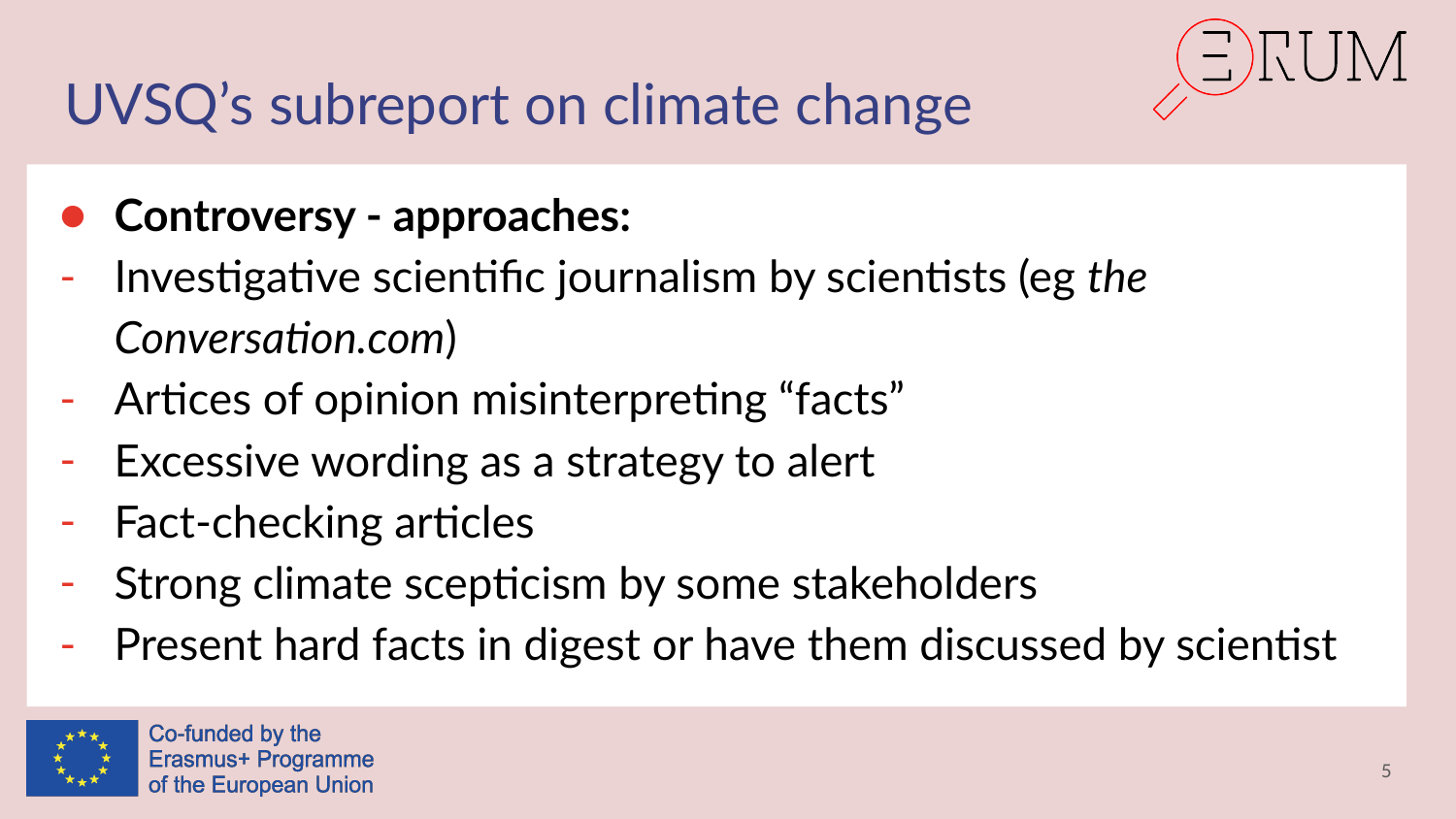

# UVSQ’s subreport on climate change
Controversy - approaches:
Investigative scientific journalism by scientists (eg the Conversation.com)
Artices of opinion misinterpreting “facts”
Excessive wording as a strategy to alert
Fact-checking articles
Strong climate scepticism by some stakeholders
Present hard facts in digest or have them discussed by scientist

5